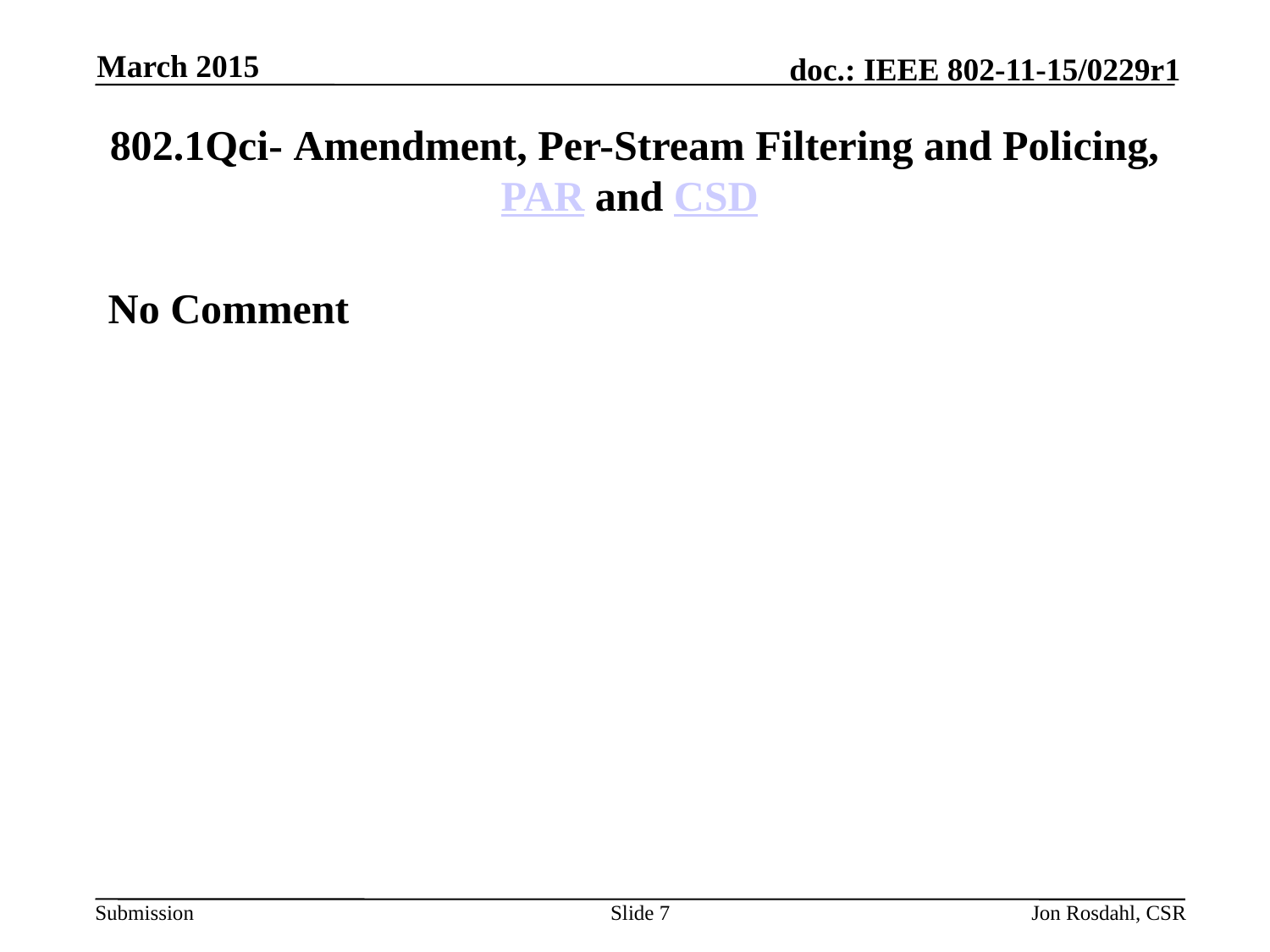

March 2015
# 802.1Qci- Amendment, Per-Stream Filtering and Policing, PAR and CSD
No Comment
Slide 7
Jon Rosdahl, CSR